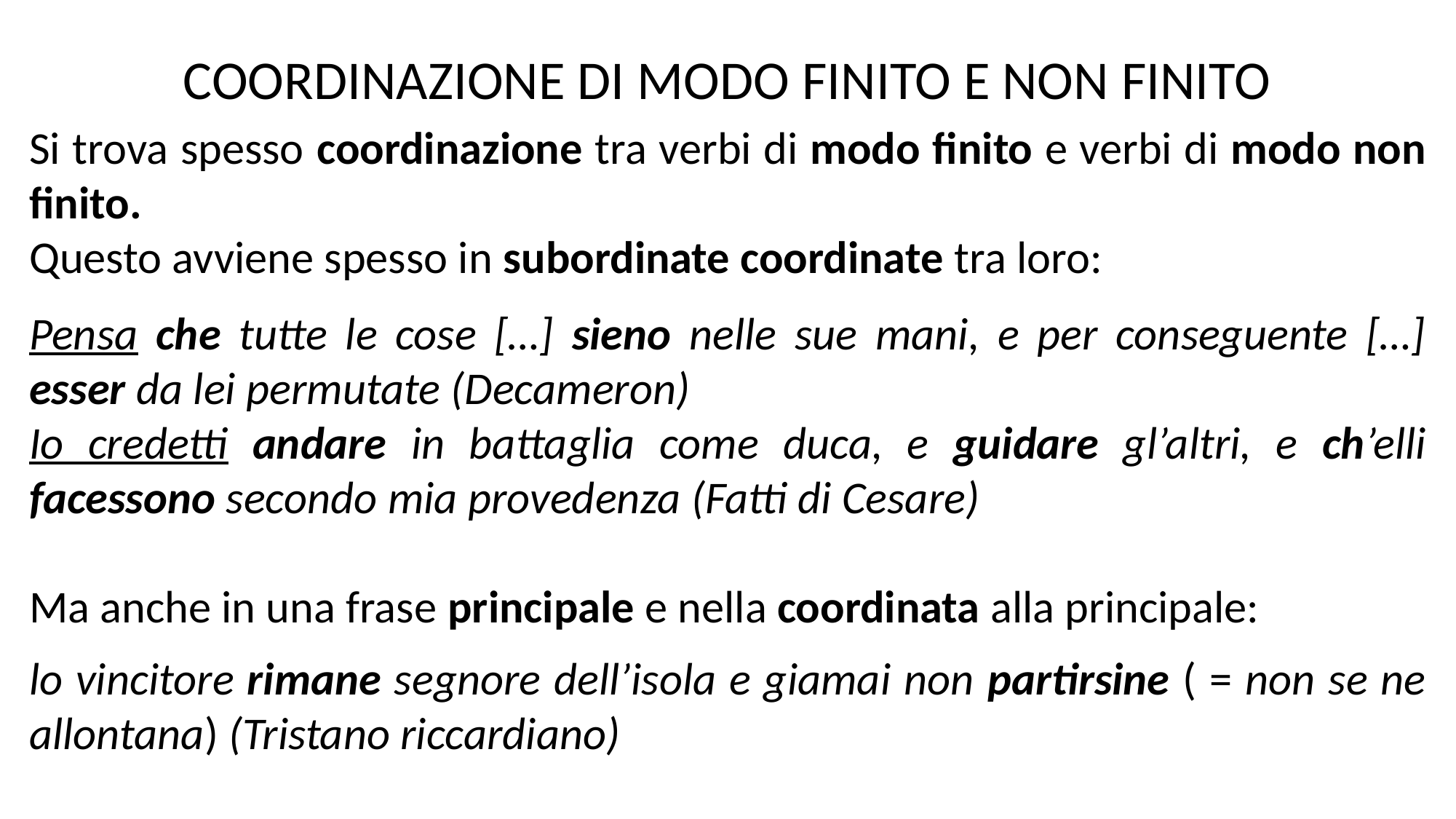

COORDINAZIONE DI MODO FINITO E NON FINITO
Si trova spesso coordinazione tra verbi di modo finito e verbi di modo non finito.
Questo avviene spesso in subordinate coordinate tra loro:

Pensa che tutte le cose […] sieno nelle sue mani, e per conseguente […] esser da lei permutate (Decameron)
Io credetti andare in battaglia come duca, e guidare gl’altri, e ch’elli facessono secondo mia provedenza (Fatti di Cesare)

Ma anche in una frase principale e nella coordinata alla principale:

lo vincitore rimane segnore dell’isola e giamai non partirsine ( = non se ne allontana) (Tristano riccardiano)